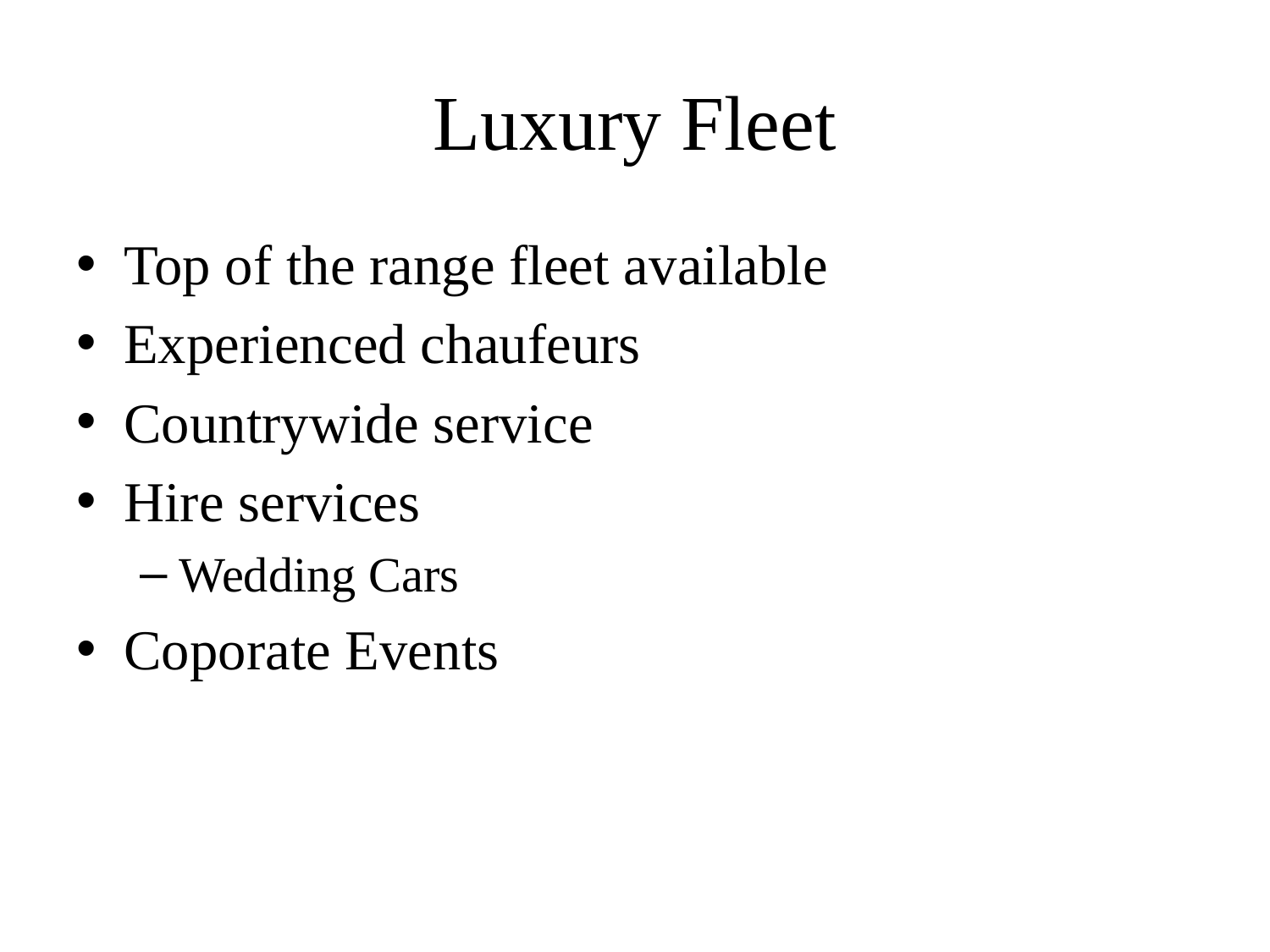

# Luxury Fleet
Top of the range fleet available
Experienced chaufeurs
Countrywide service
Hire services
Wedding Cars
Coporate Events